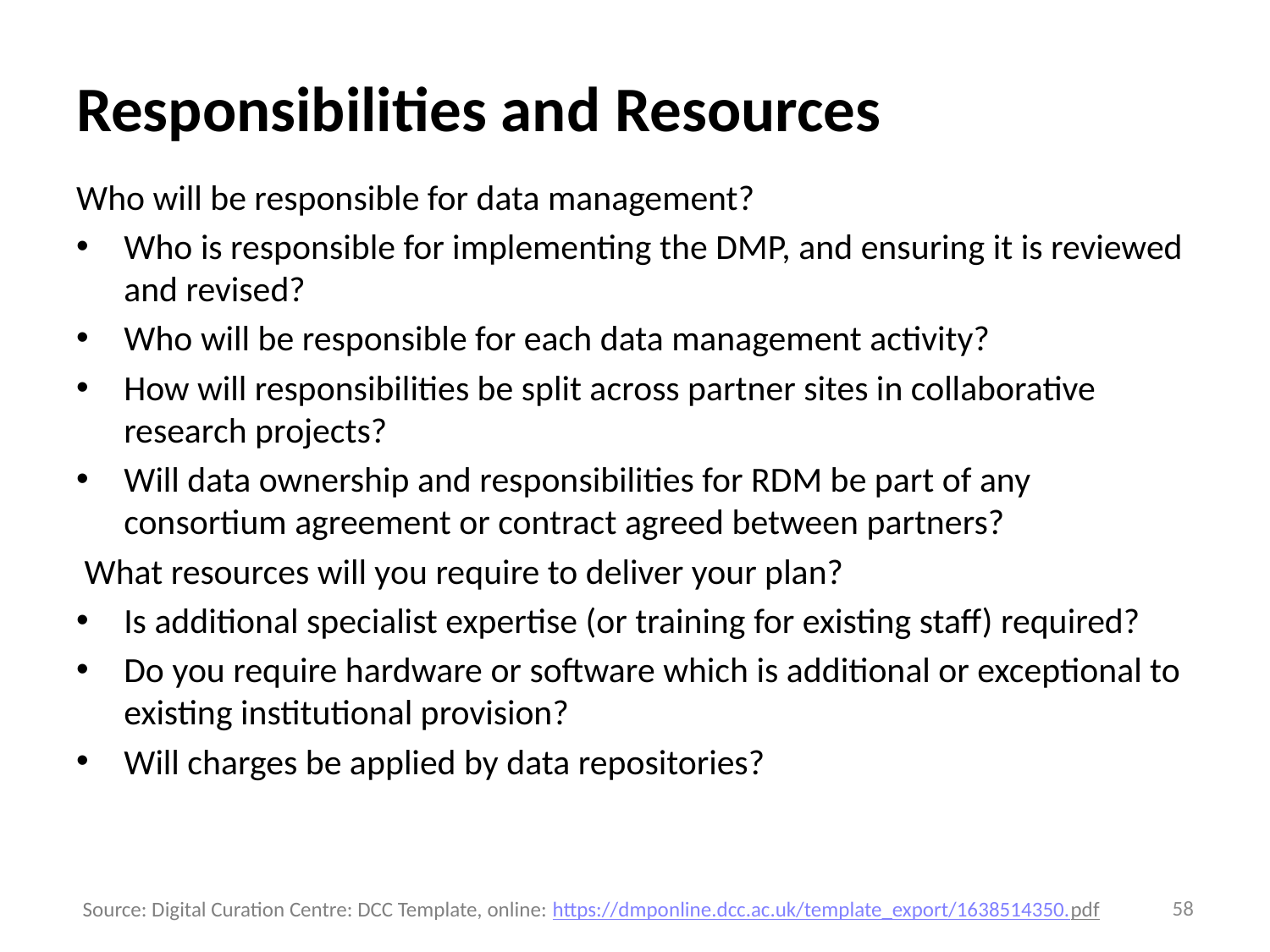

# Responsibilities and Resources
Who will be responsible for data management?
Who is responsible for implementing the DMP, and ensuring it is reviewed and revised?
Who will be responsible for each data management activity?
How will responsibilities be split across partner sites in collaborative research projects?
Will data ownership and responsibilities for RDM be part of any consortium agreement or contract agreed between partners?
 What resources will you require to deliver your plan?
Is additional specialist expertise (or training for existing staff) required?
Do you require hardware or software which is additional or exceptional to existing institutional provision?
Will charges be applied by data repositories?
58
Source: Digital Curation Centre: DCC Template, online: https://dmponline.dcc.ac.uk/template_export/1638514350.pdf